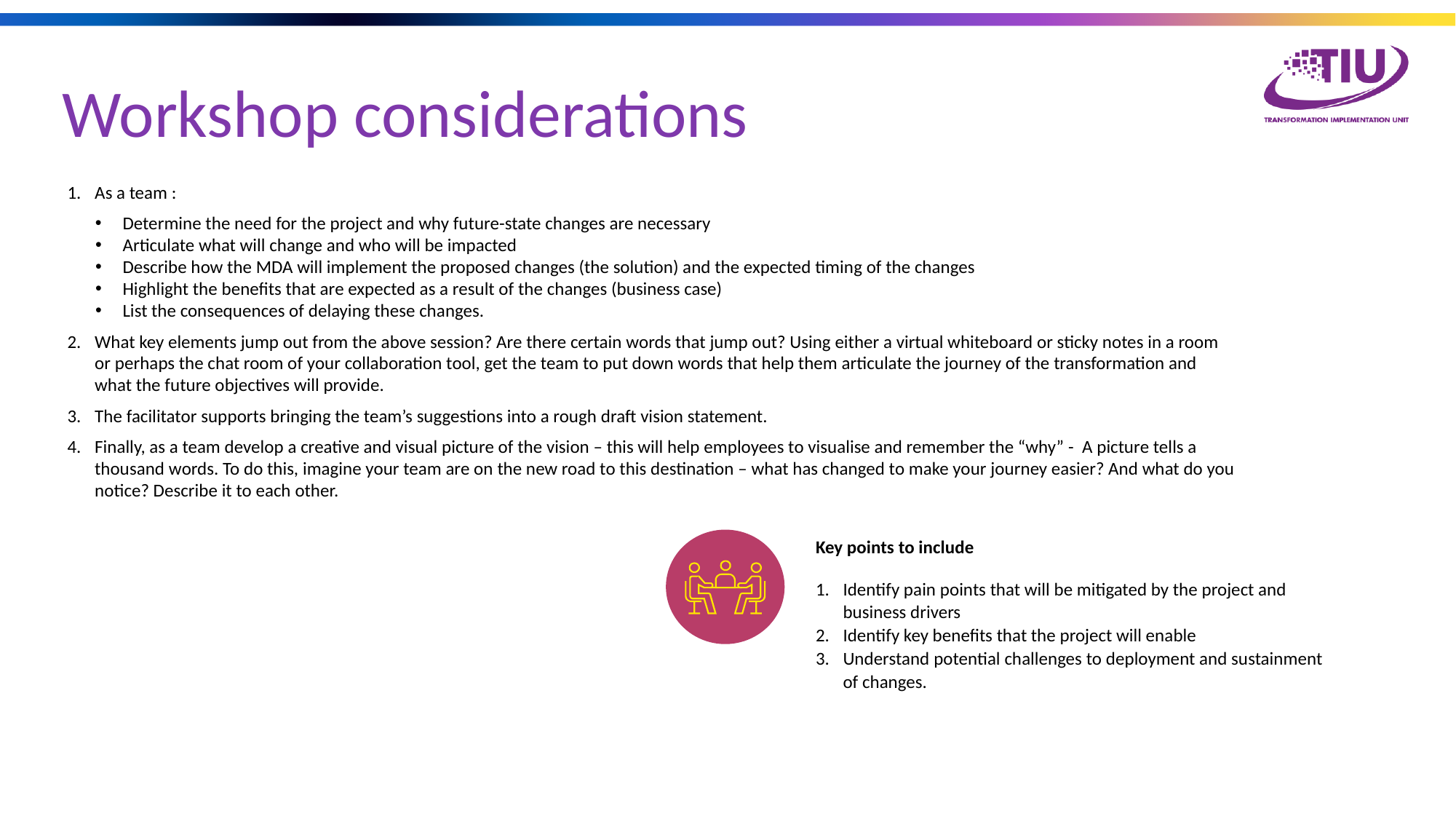

Workshop considerations
As a team :
Determine the need for the project and why future-state changes are necessary
Articulate what will change and who will be impacted
Describe how the MDA will implement the proposed changes (the solution) and the expected timing of the changes
Highlight the benefits that are expected as a result of the changes (business case)
List the consequences of delaying these changes.
What key elements jump out from the above session? Are there certain words that jump out? Using either a virtual whiteboard or sticky notes in a room or perhaps the chat room of your collaboration tool, get the team to put down words that help them articulate the journey of the transformation and what the future objectives will provide.
The facilitator supports bringing the team’s suggestions into a rough draft vision statement.
Finally, as a team develop a creative and visual picture of the vision – this will help employees to visualise and remember the “why” -  A picture tells a thousand words. To do this, imagine your team are on the new road to this destination – what has changed to make your journey easier? And what do you notice? Describe it to each other.
Key points to include

Identify pain points that will be mitigated by the project and business drivers
Identify key benefits that the project will enable
Understand potential challenges to deployment and sustainment of changes.